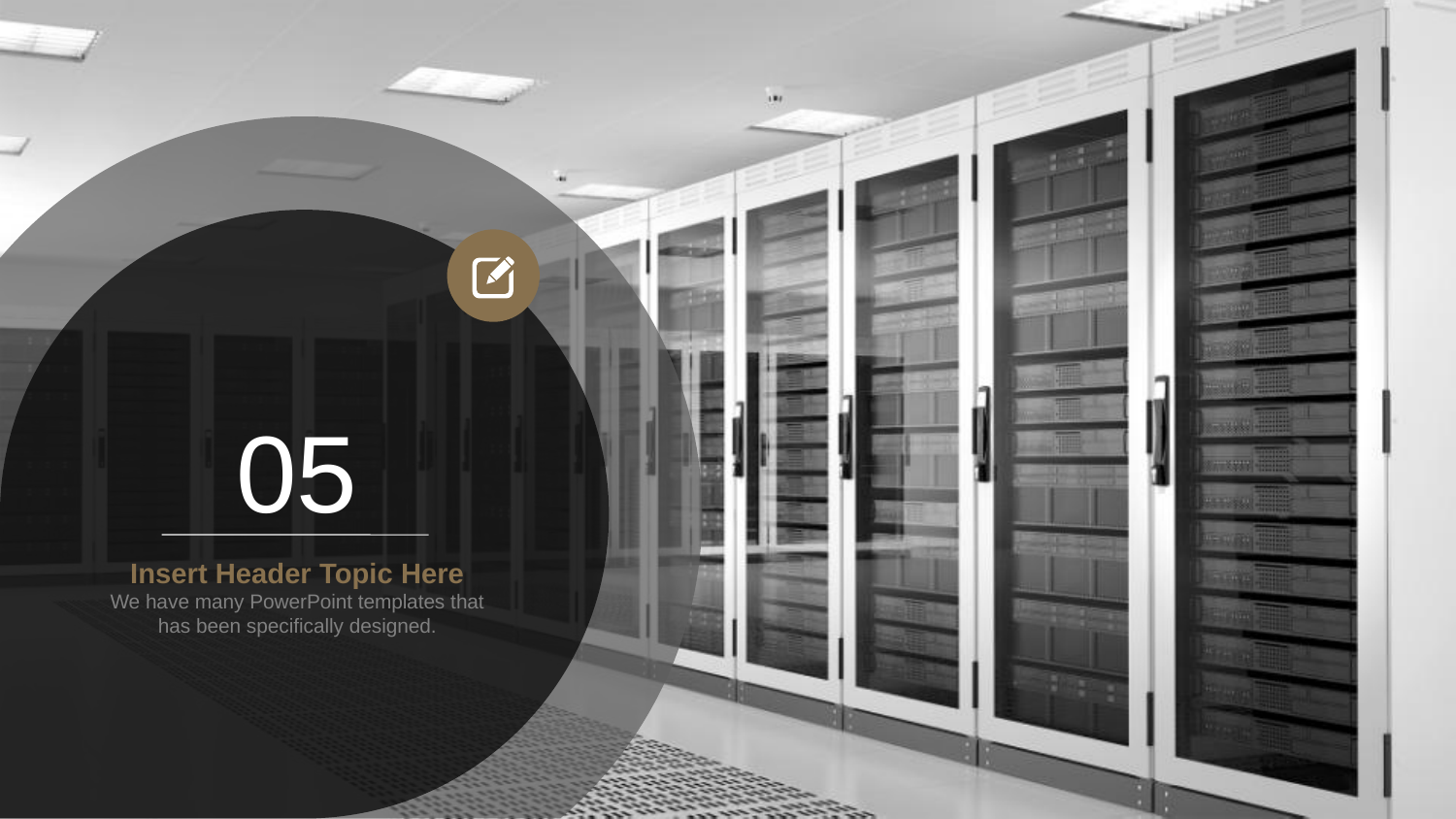

05

Insert Header Topic Here
We have many PowerPoint templates that has been specifically designed.